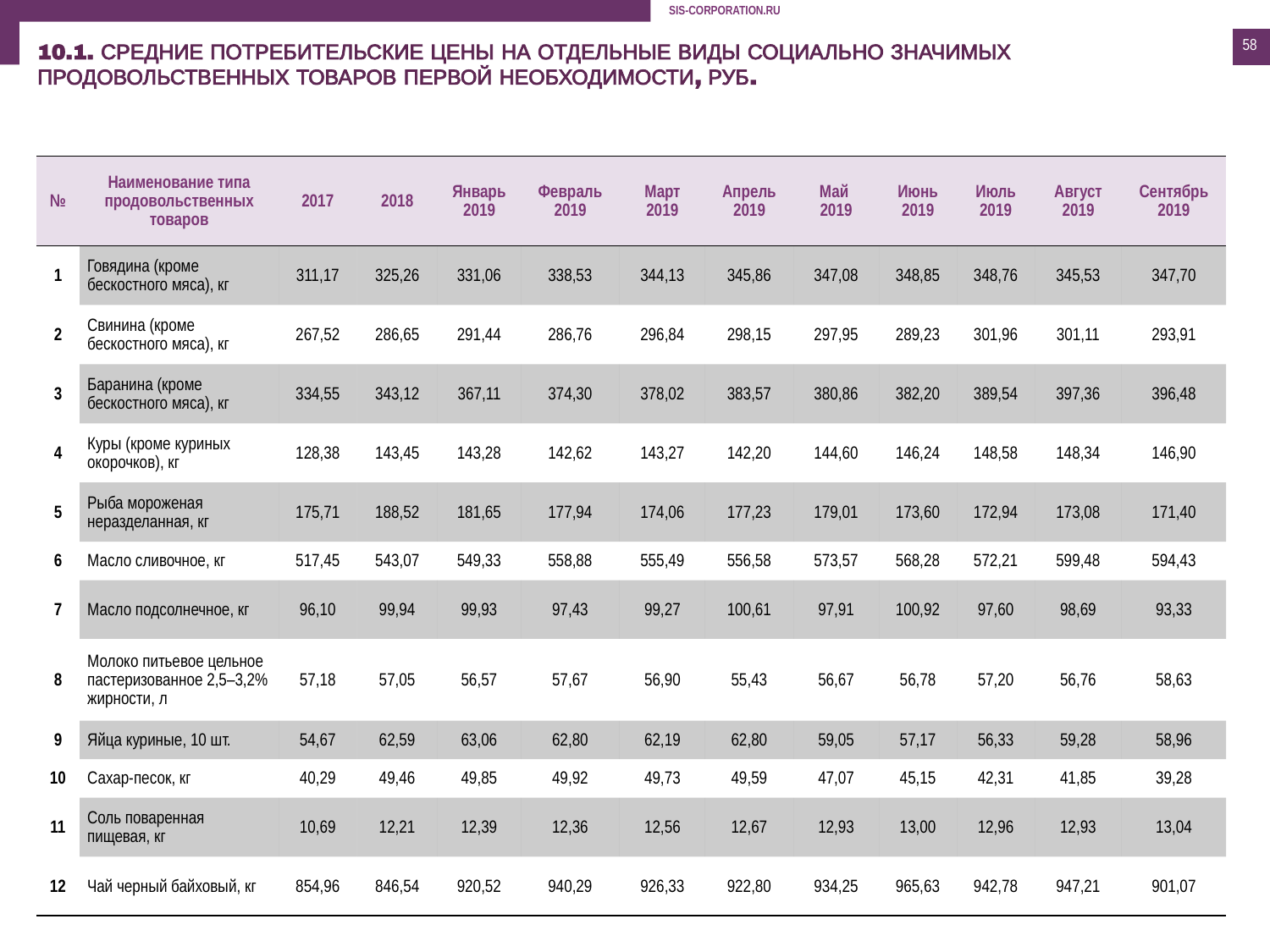

58
10.1. Средние потребительские цены на отдельные виды социально значимых продовольственных товаров первой необходимости, РУБ.
| № | Наименование типа продовольственных товаров | 2017 | 2018 | Январь 2019 | Февраль 2019 | Март 2019 | Апрель 2019 | Май 2019 | Июнь 2019 | Июль 2019 | Август 2019 | Сентябрь 2019 |
| --- | --- | --- | --- | --- | --- | --- | --- | --- | --- | --- | --- | --- |
| 1 | Говядина (кроме бескостного мяса), кг | 311,17 | 325,26 | 331,06 | 338,53 | 344,13 | 345,86 | 347,08 | 348,85 | 348,76 | 345,53 | 347,70 |
| 2 | Свинина (кроме бескостного мяса), кг | 267,52 | 286,65 | 291,44 | 286,76 | 296,84 | 298,15 | 297,95 | 289,23 | 301,96 | 301,11 | 293,91 |
| 3 | Баранина (кроме бескостного мяса), кг | 334,55 | 343,12 | 367,11 | 374,30 | 378,02 | 383,57 | 380,86 | 382,20 | 389,54 | 397,36 | 396,48 |
| 4 | Куры (кроме куриных окорочков), кг | 128,38 | 143,45 | 143,28 | 142,62 | 143,27 | 142,20 | 144,60 | 146,24 | 148,58 | 148,34 | 146,90 |
| 5 | Рыба мороженая неразделанная, кг | 175,71 | 188,52 | 181,65 | 177,94 | 174,06 | 177,23 | 179,01 | 173,60 | 172,94 | 173,08 | 171,40 |
| 6 | Масло сливочное, кг | 517,45 | 543,07 | 549,33 | 558,88 | 555,49 | 556,58 | 573,57 | 568,28 | 572,21 | 599,48 | 594,43 |
| 7 | Масло подсолнечное, кг | 96,10 | 99,94 | 99,93 | 97,43 | 99,27 | 100,61 | 97,91 | 100,92 | 97,60 | 98,69 | 93,33 |
| 8 | Молоко питьевое цельное пастеризованное 2,5–3,2% жирности, л | 57,18 | 57,05 | 56,57 | 57,67 | 56,90 | 55,43 | 56,67 | 56,78 | 57,20 | 56,76 | 58,63 |
| 9 | Яйца куриные, 10 шт. | 54,67 | 62,59 | 63,06 | 62,80 | 62,19 | 62,80 | 59,05 | 57,17 | 56,33 | 59,28 | 58,96 |
| 10 | Сахар-песок, кг | 40,29 | 49,46 | 49,85 | 49,92 | 49,73 | 49,59 | 47,07 | 45,15 | 42,31 | 41,85 | 39,28 |
| 11 | Соль поваренная пищевая, кг | 10,69 | 12,21 | 12,39 | 12,36 | 12,56 | 12,67 | 12,93 | 13,00 | 12,96 | 12,93 | 13,04 |
| 12 | Чай черный байховый, кг | 854,96 | 846,54 | 920,52 | 940,29 | 926,33 | 922,80 | 934,25 | 965,63 | 942,78 | 947,21 | 901,07 |